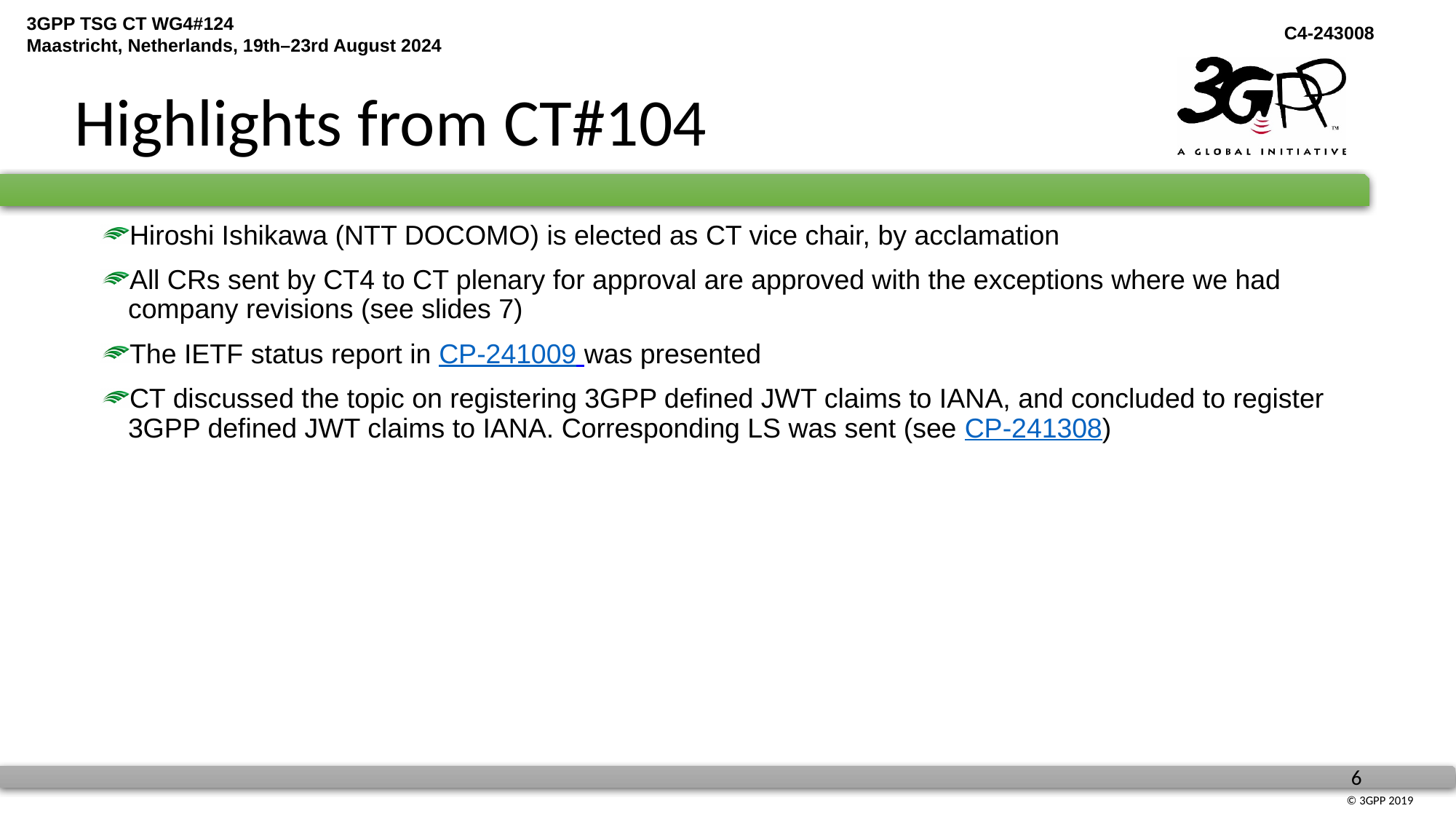

# Highlights from CT#104
Hiroshi Ishikawa (NTT DOCOMO) is elected as CT vice chair, by acclamation
All CRs sent by CT4 to CT plenary for approval are approved with the exceptions where we had company revisions (see slides 7)
The IETF status report in CP-241009 was presented
CT discussed the topic on registering 3GPP defined JWT claims to IANA, and concluded to register 3GPP defined JWT claims to IANA. Corresponding LS was sent (see CP-241308)